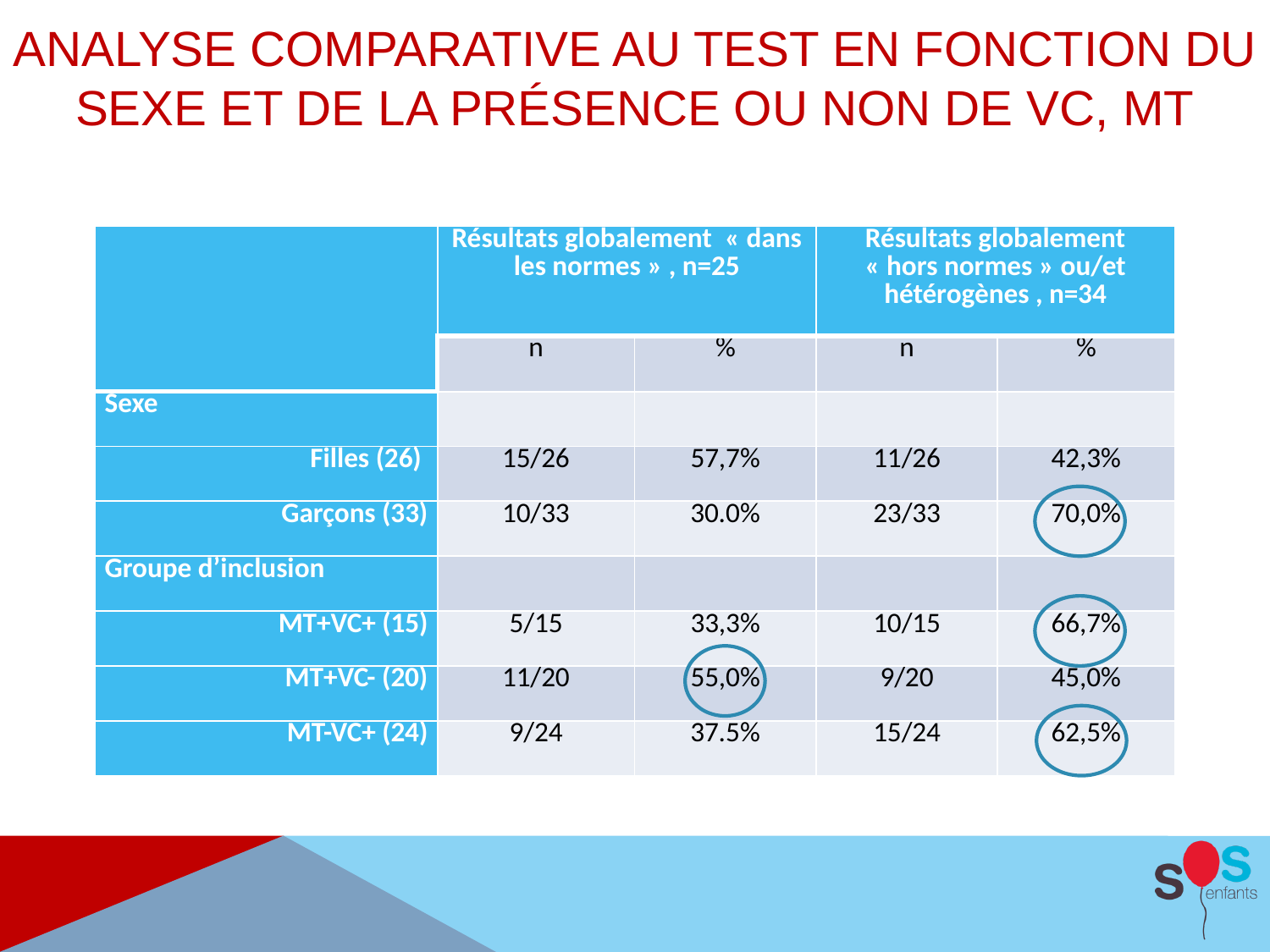

# Analyse comparative au test en fonction du sexe et de la présence ou non de VC, MT
|  | Résultats globalement  « dans les normes » , n=25 |  | Résultats globalement « hors normes » ou/et hétérogènes , n=34 |  |
| --- | --- | --- | --- | --- |
|  | n | % | n | % |
| Sexe |  |  |  |  |
| Filles (26) | 15/26 | 57,7% | 11/26 | 42,3% |
| Garçons (33) | 10/33 | 30.0% | 23/33 | 70,0% |
| Groupe d’inclusion |  |  |  |  |
| MT+VC+ (15) | 5/15 | 33,3% | 10/15 | 66,7% |
| MT+VC- (20) | 11/20 | 55,0% | 9/20 | 45,0% |
| MT-VC+ (24) | 9/24 | 37.5% | 15/24 | 62,5% |